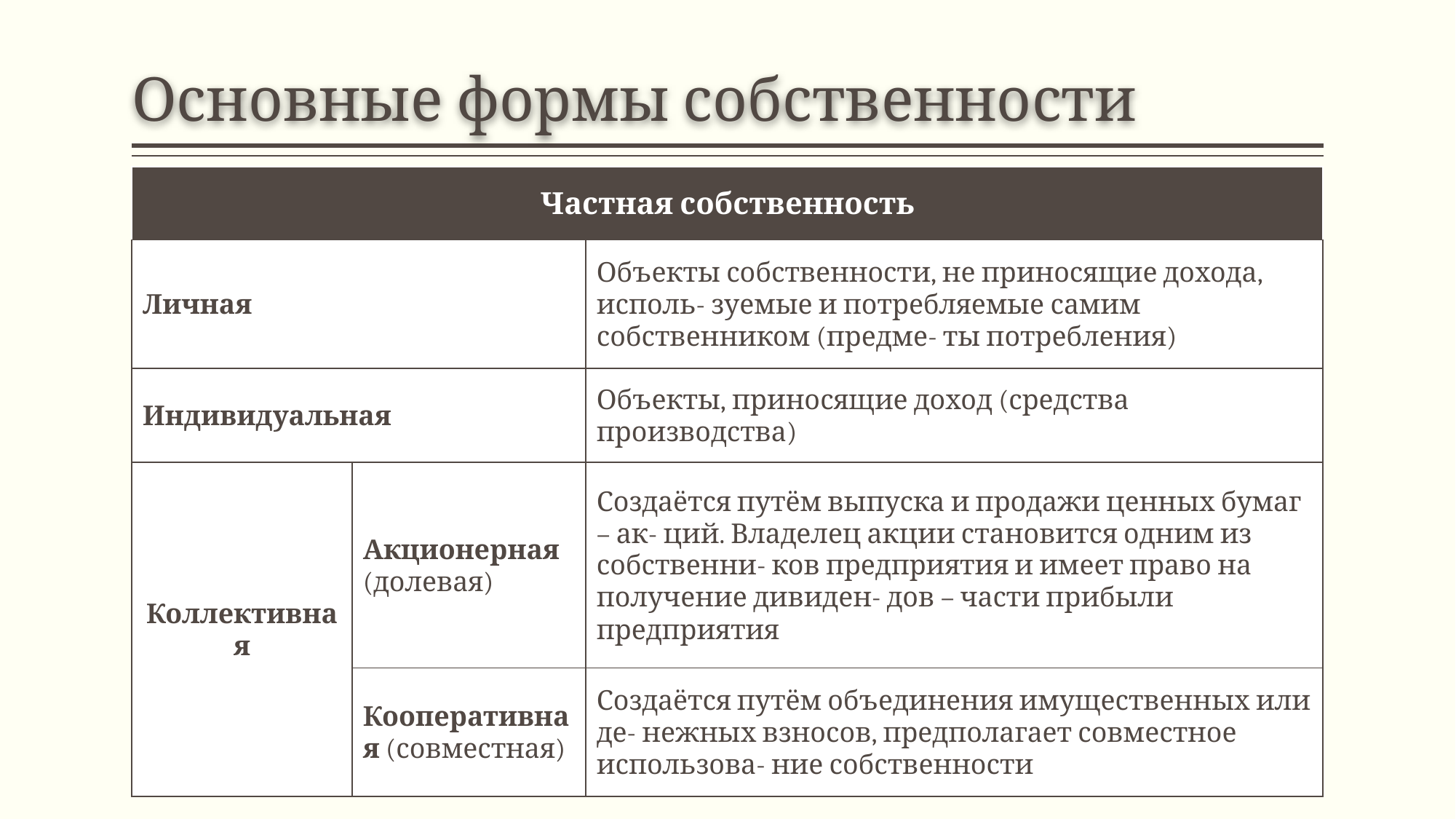

# Основные формы собственности
| Частная собственность |  |  |
| --- | --- | --- |
| Личная |  | Объекты собственности, не приносящие дохода, исполь- зуемые и потребляемые самим собственником (предме- ты потребления) |
| Индивидуальная |  | Объекты, приносящие доход (средства производства) |
| Коллективная | Акционерная (долевая) | Создаётся путём выпуска и продажи ценных бумаг – ак- ций. Владелец акции становится одним из собственни- ков предприятия и имеет право на получение дивиден- дов – части прибыли предприятия |
|  | Кооперативная (совместная) | Создаётся путём объединения имущественных или де- нежных взносов, предполагает совместное использова- ние собственности |